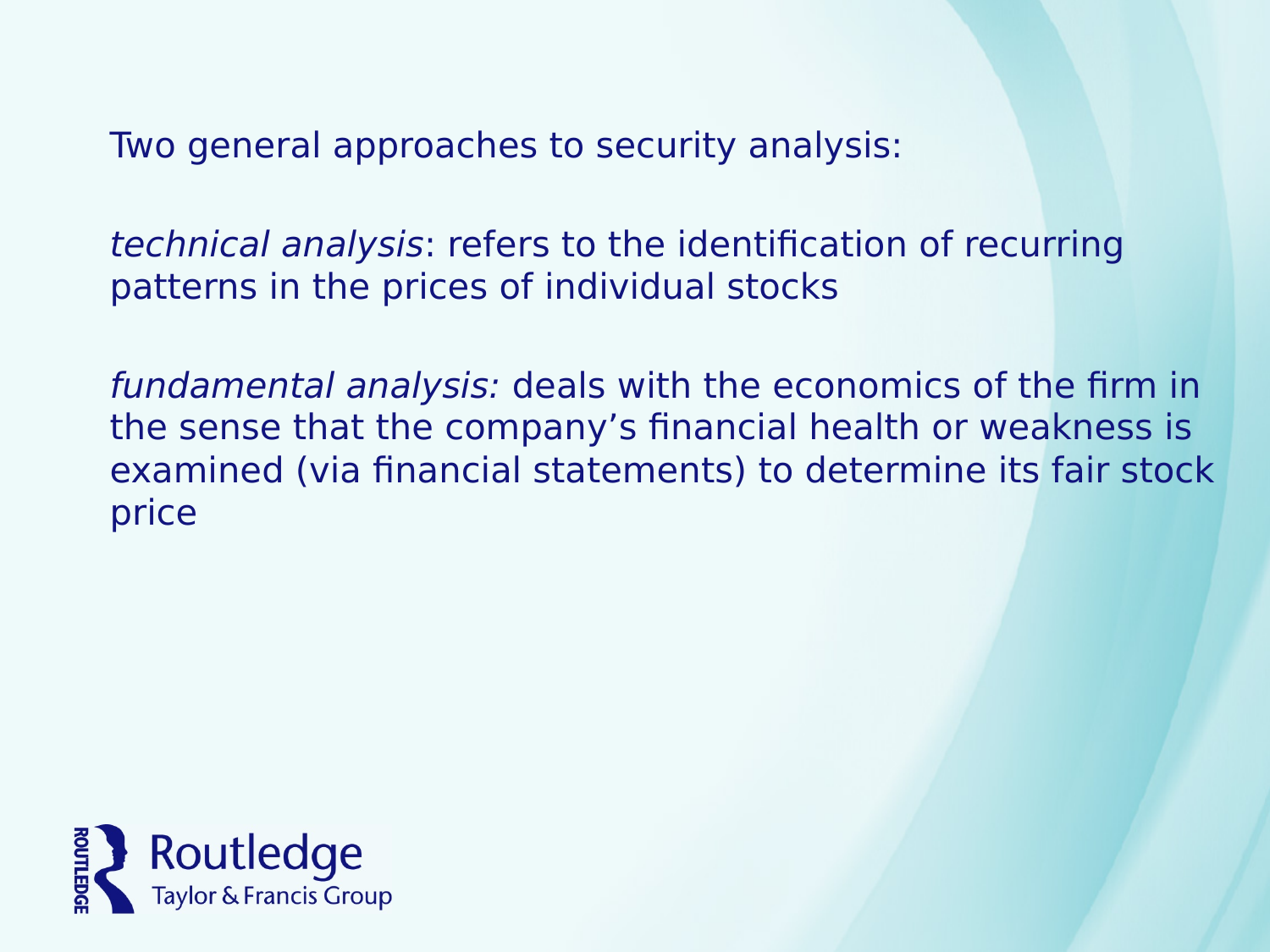

#
	Two general approaches to security analysis:

	technical analysis: refers to the identification of recurring patterns in the prices of individual stocks

	fundamental analysis: deals with the economics of the firm in the sense that the company’s financial health or weakness is examined (via financial statements) to determine its fair stock price